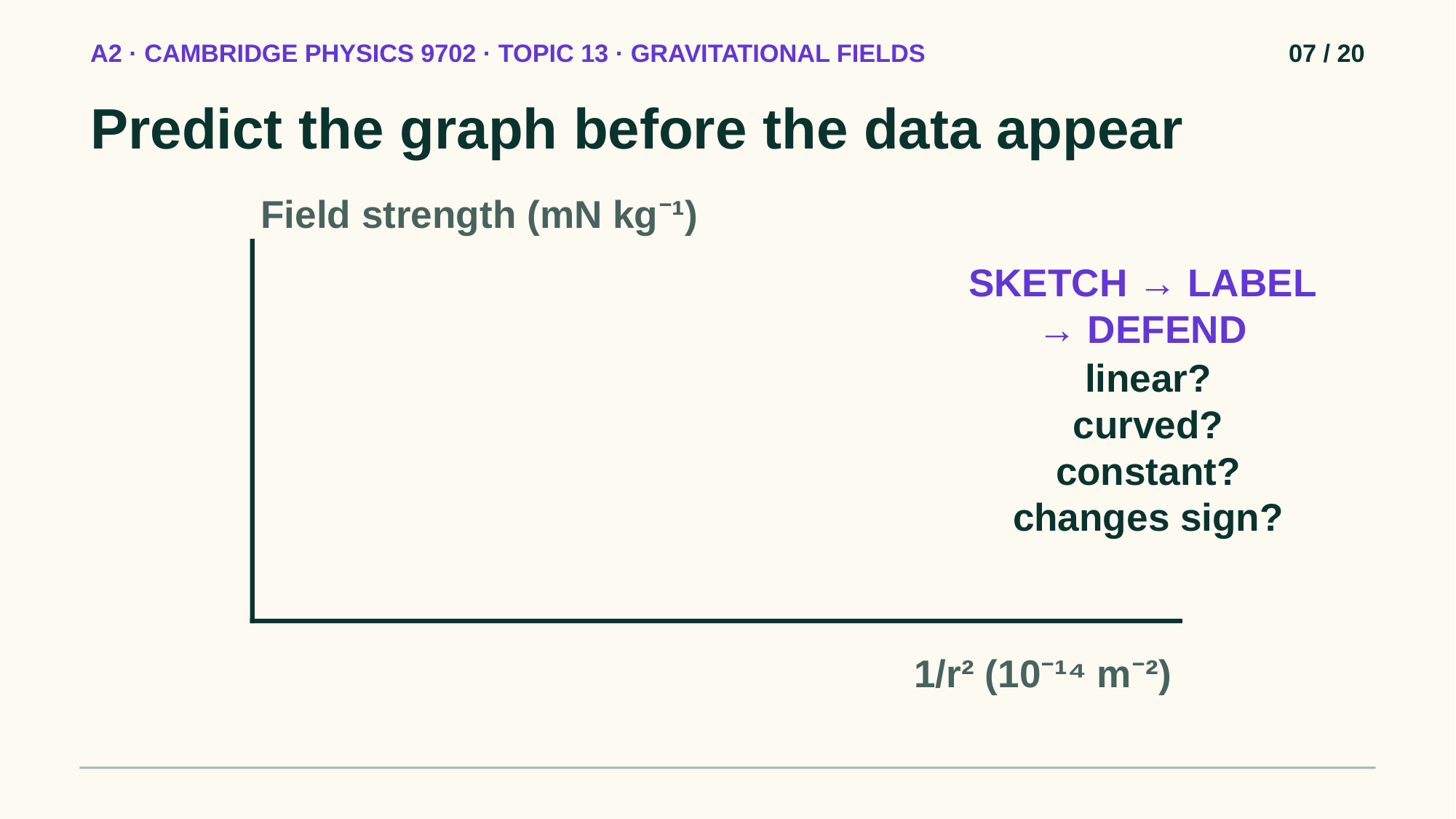

A2 · CAMBRIDGE PHYSICS 9702 · TOPIC 13 · GRAVITATIONAL FIELDS
07 / 20
Predict the graph before the data appear
Field strength (mN kg⁻¹)

SKETCH → LABEL → DEFEND
linear?
curved?
constant?
changes sign?

1/r² (10⁻¹⁴ m⁻²)